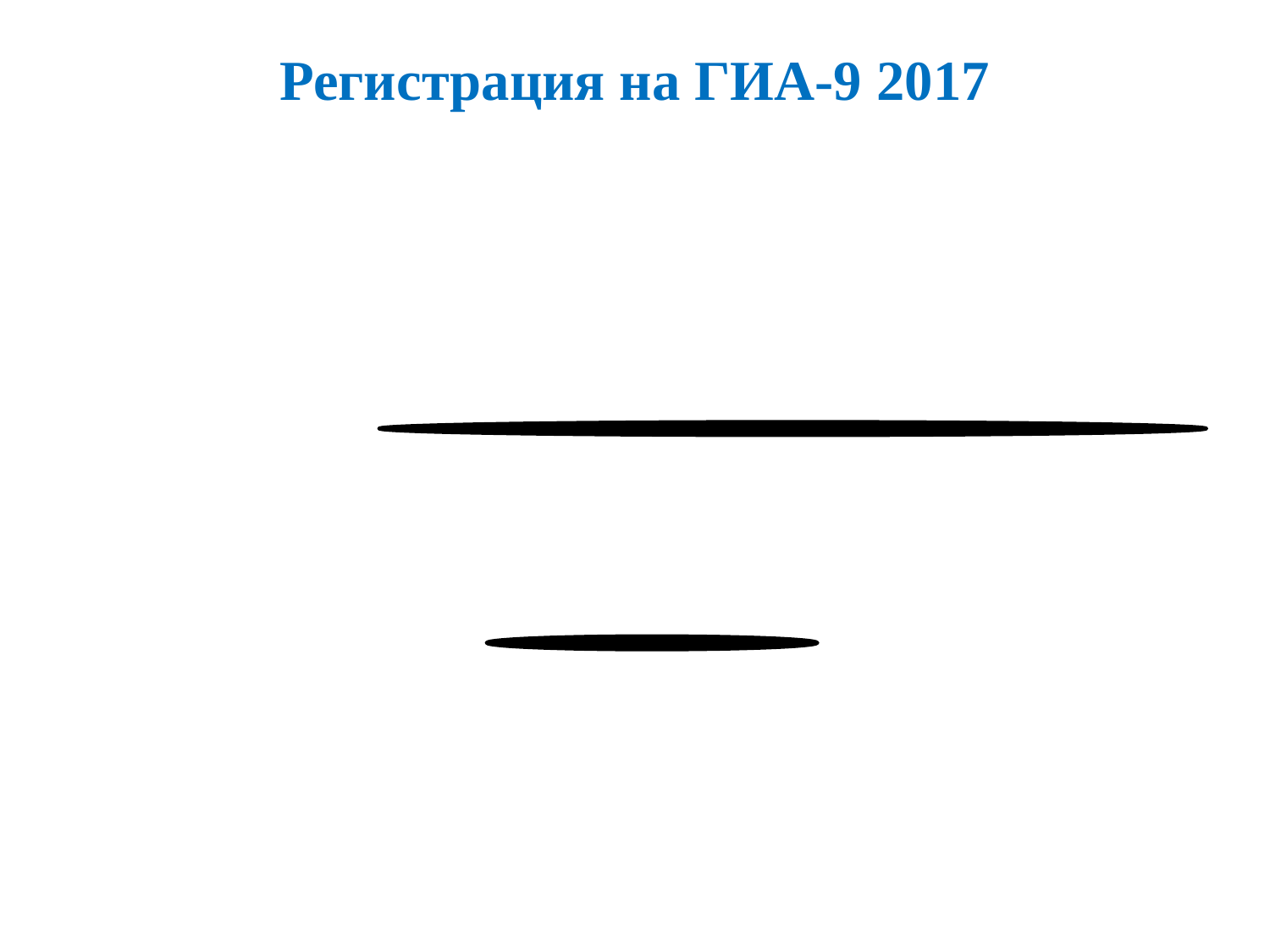

Регистрация на ГИА-9 2017
Заявление в ОО до 1 марта (включительно)
Заявление в ГЭК